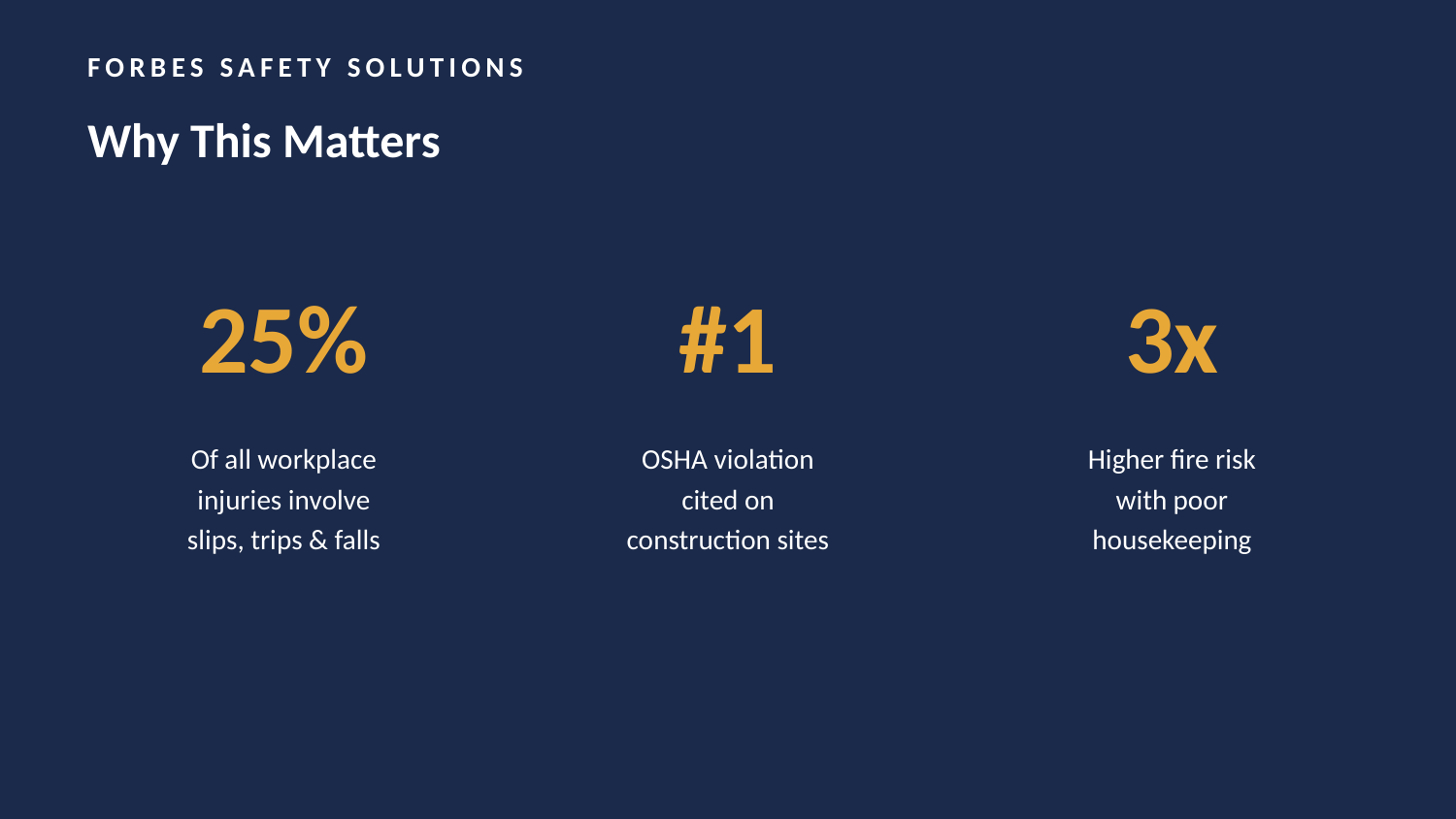

FORBES SAFETY SOLUTIONS
Why This Matters

25%
#1
3x
Of all workplace
injuries involve
slips, trips & falls
OSHA violation
cited on
construction sites
Higher fire risk
with poor
housekeeping